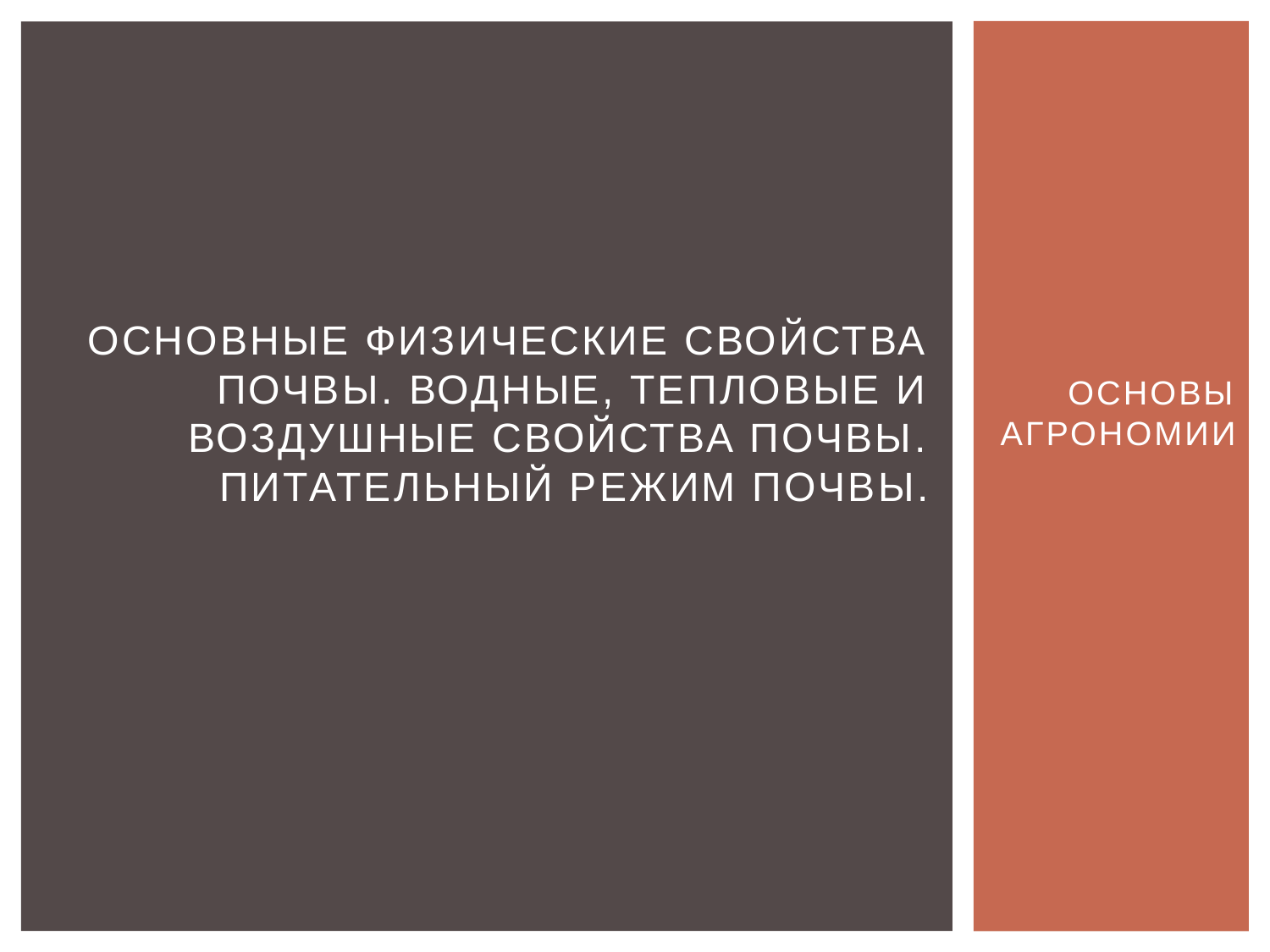

# Основные физические свойства почвы. Водные, тепловые и воздушные свойства почвы. Питательный режим почвы.
ОСНОВЫ АГРОНОМИИ